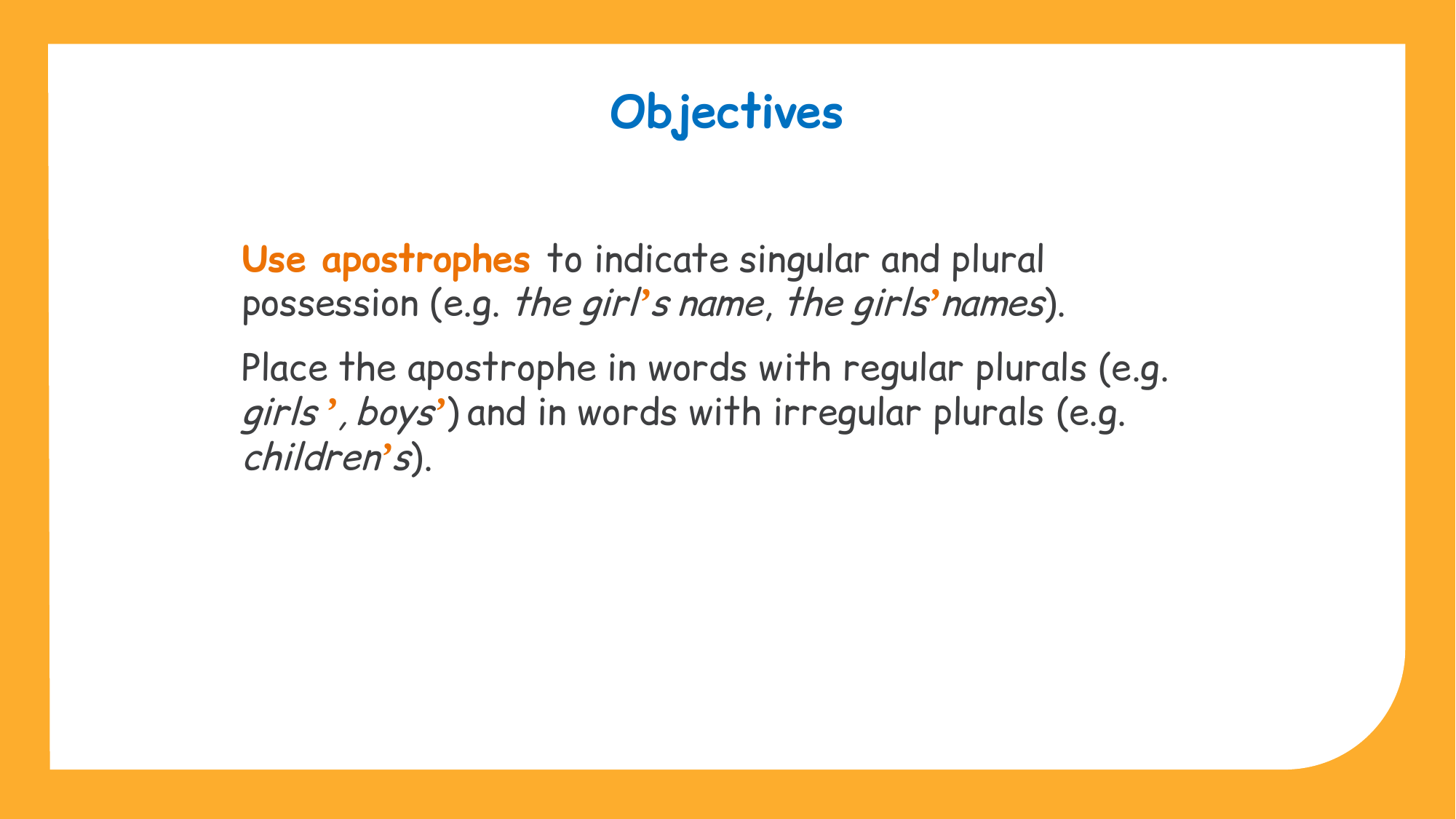

Objectives
Use apostrophes to indicate singular and plural possession (e.g. the girl’s name, the girls’names).
Place the apostrophe in words with regular plurals (e.g. girls ’, boys’) and in words with irregular plurals (e.g. children’s).